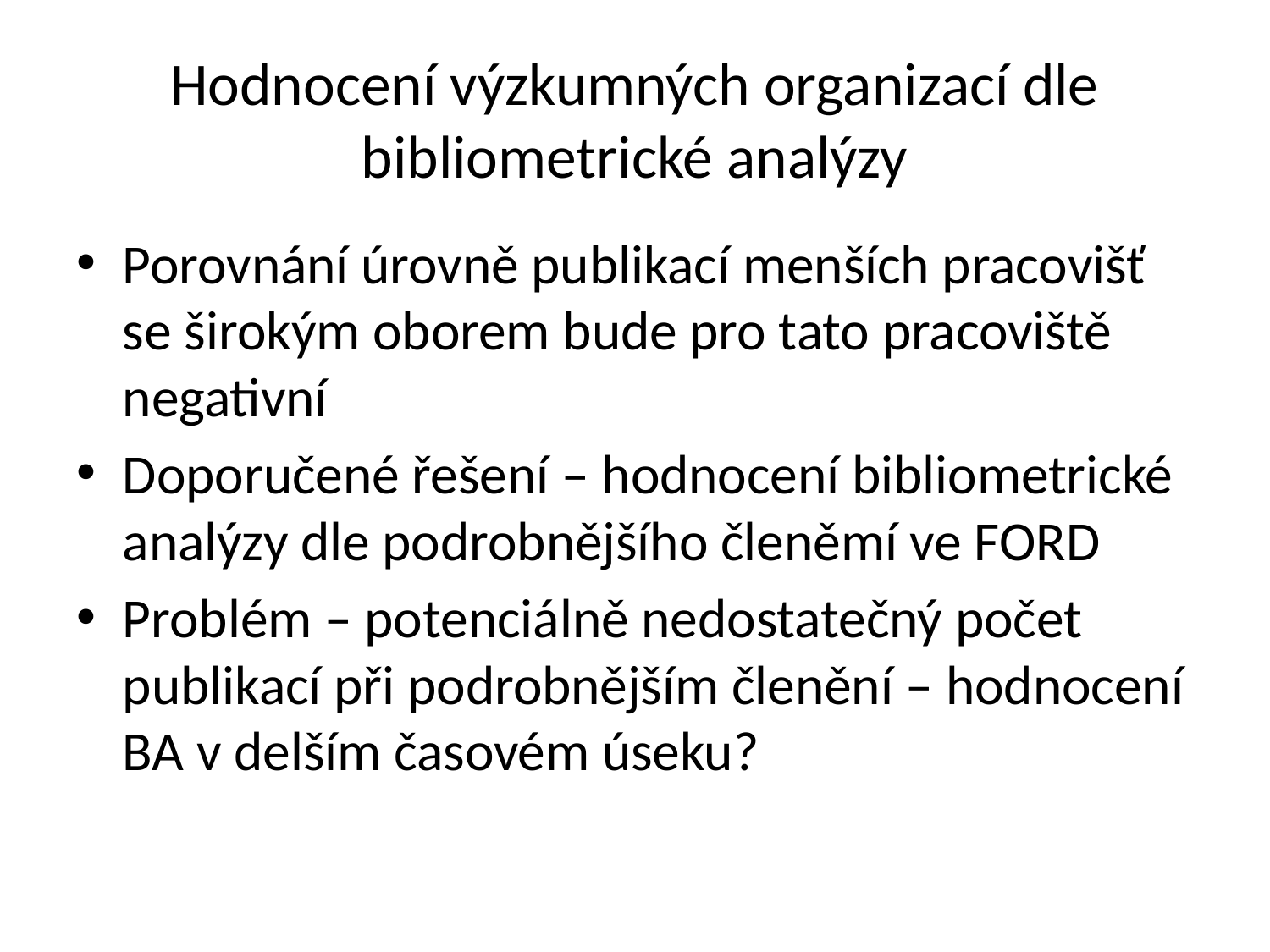

# Hodnocení výzkumných organizací dle bibliometrické analýzy
Porovnání úrovně publikací menších pracovišť se širokým oborem bude pro tato pracoviště negativní
Doporučené řešení – hodnocení bibliometrické analýzy dle podrobnějšího členěmí ve FORD
Problém – potenciálně nedostatečný počet publikací při podrobnějším členění – hodnocení BA v delším časovém úseku?